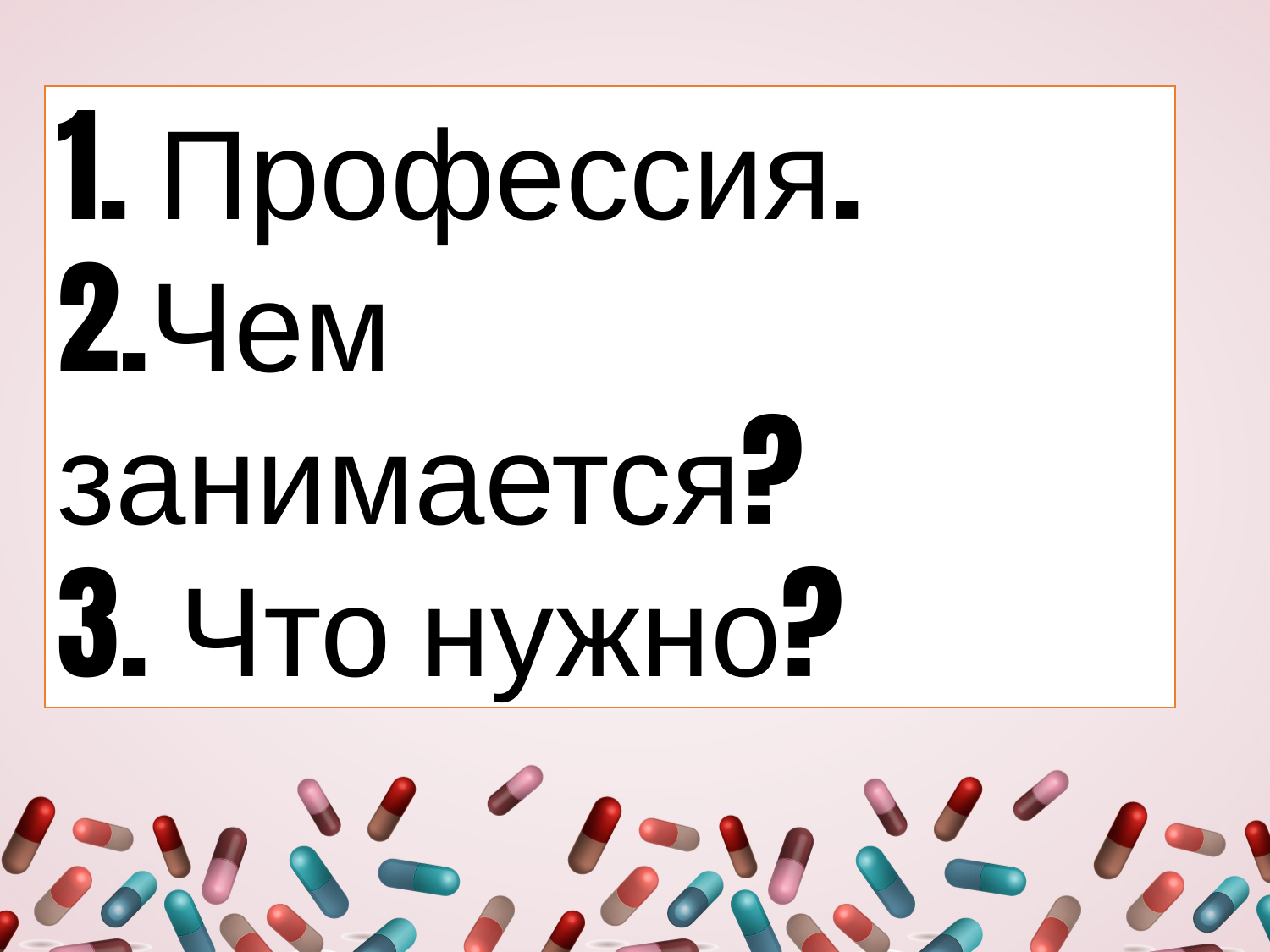

1. Профессия.
2.Чем занимается?
3. Что нужно?